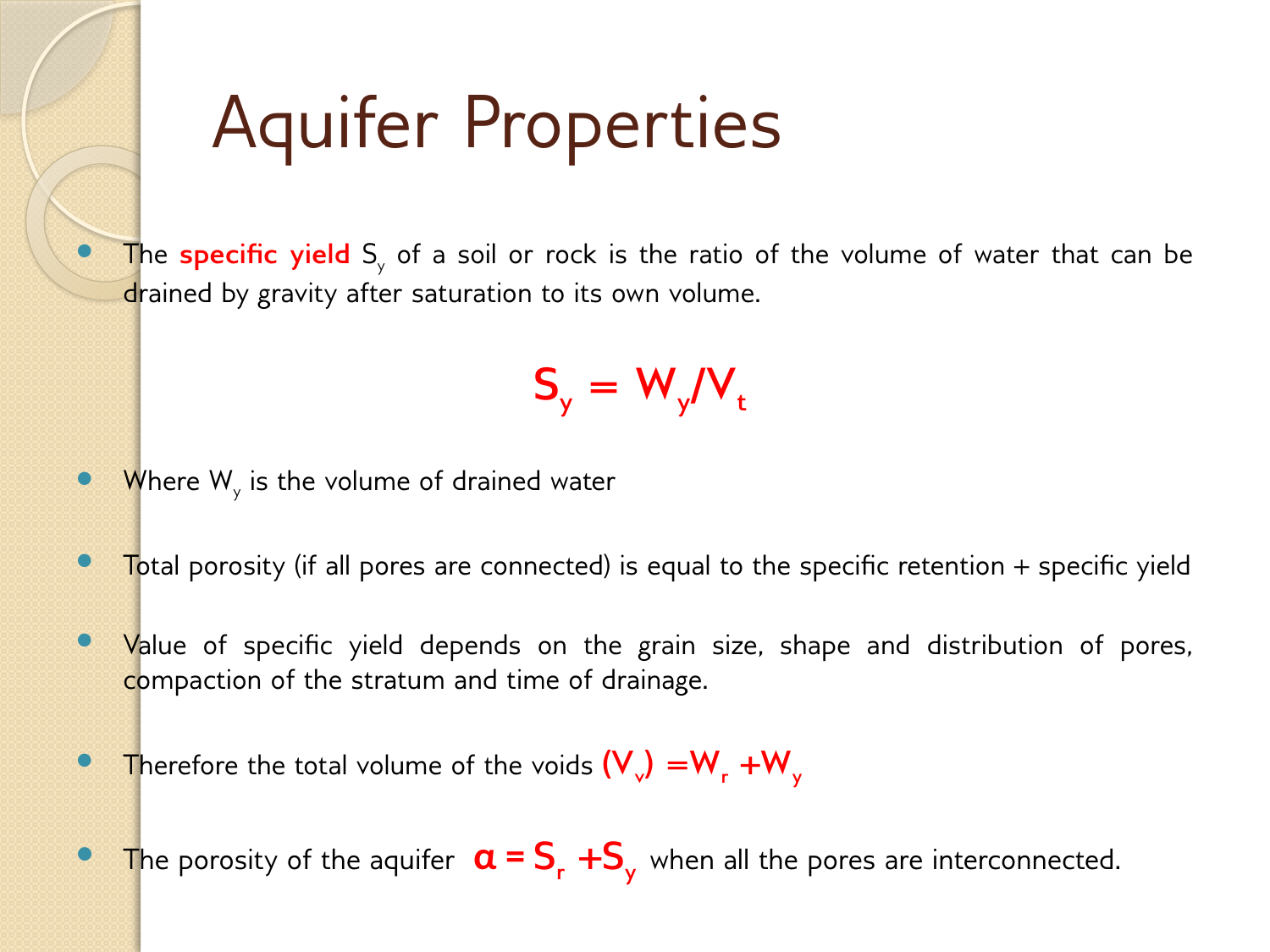

# Aquifer Properties
The specific yield Sy of a soil or rock is the ratio of the volume of water that can be drained by gravity after saturation to its own volume.

Sy = Wy/Vt

Where Wy is the volume of drained water

Total porosity (if all pores are connected) is equal to the specific retention + specific yield

Value of specific yield depends on the grain size, shape and distribution of pores, compaction of the stratum and time of drainage.

Therefore the total volume of the voids (Vv) =Wr +Wy

The porosity of the aquifer  α = Sr +Sy when all the pores are interconnected.